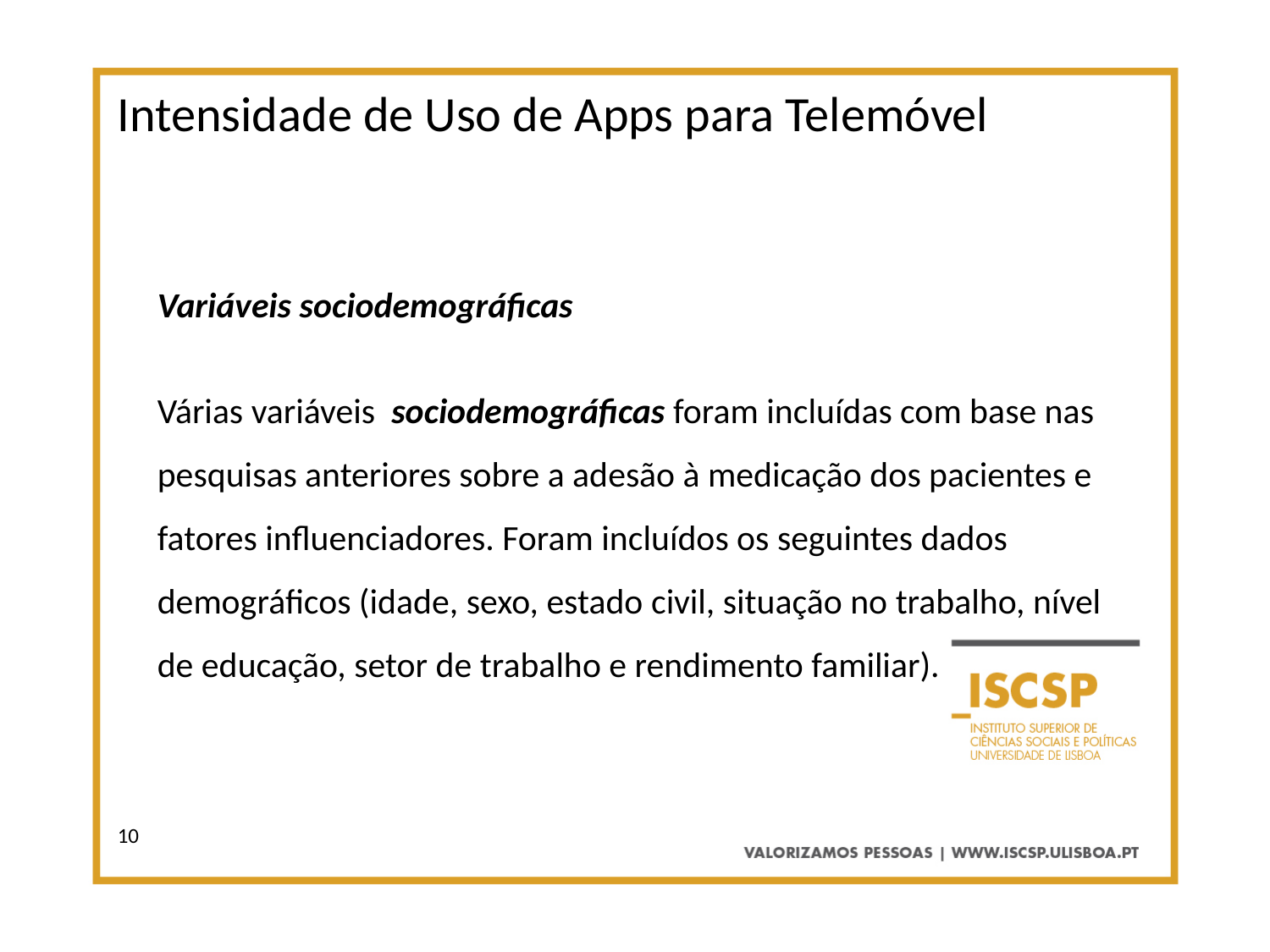

Intensidade de Uso de Apps para Telemóvel
Variáveis ​​sociodemográficas

Várias variáveis ​​ sociodemográficas foram incluídas com base nas pesquisas anteriores sobre a adesão à medicação dos pacientes e fatores influenciadores. Foram incluídos os seguintes dados demográficos (idade, sexo, estado civil, situação no trabalho, nível de educação, setor de trabalho e rendimento familiar).
10